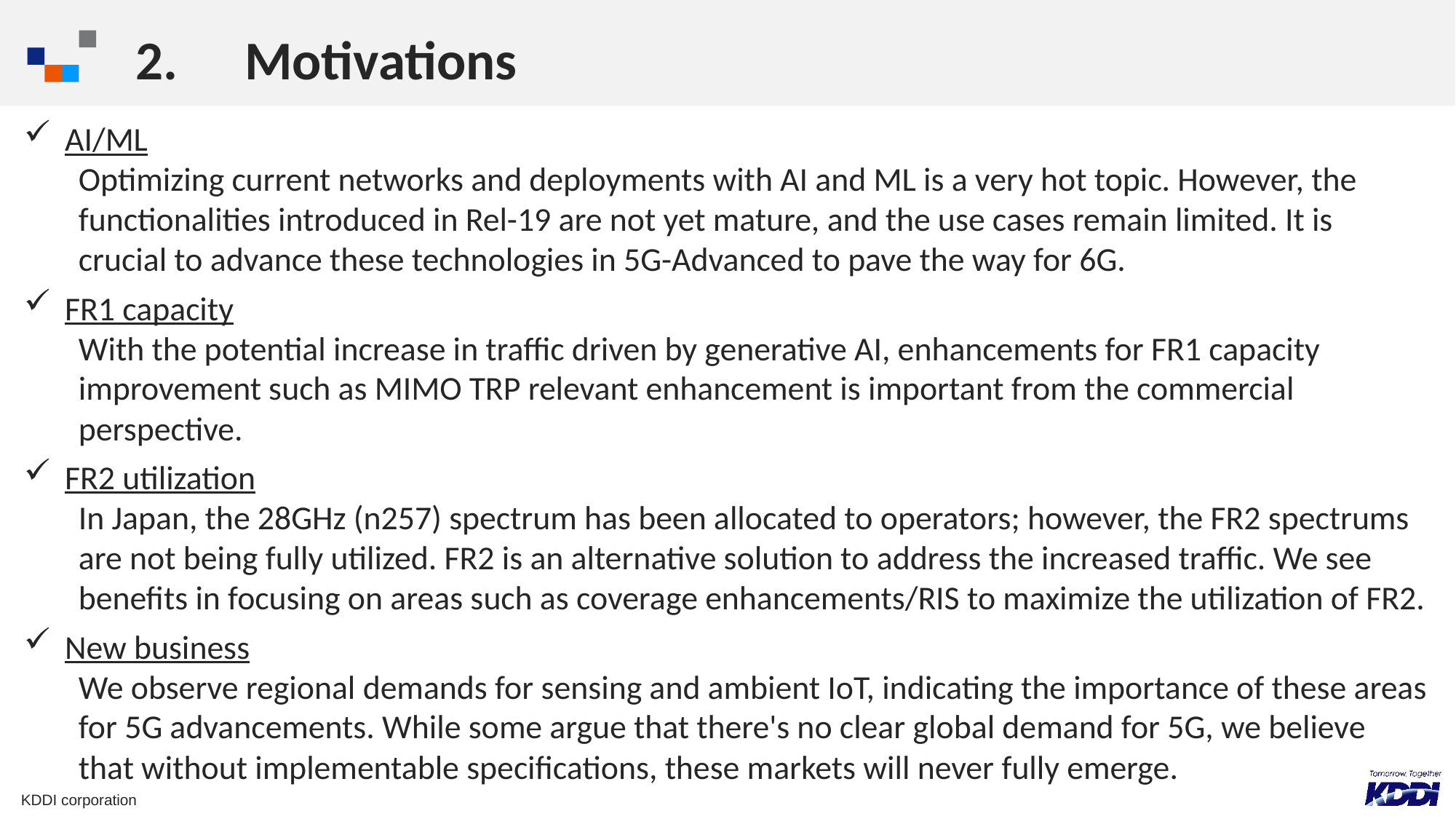

# 2.	Motivations
AI/ML
Optimizing current networks and deployments with AI and ML is a very hot topic. However, the functionalities introduced in Rel-19 are not yet mature, and the use cases remain limited. It is crucial to advance these technologies in 5G-Advanced to pave the way for 6G.
FR1 capacity
With the potential increase in traffic driven by generative AI, enhancements for FR1 capacity improvement such as MIMO TRP relevant enhancement is important from the commercial perspective.
FR2 utilization
In Japan, the 28GHz (n257) spectrum has been allocated to operators; however, the FR2 spectrums are not being fully utilized. FR2 is an alternative solution to address the increased traffic. We see benefits in focusing on areas such as coverage enhancements/RIS to maximize the utilization of FR2.
New business
We observe regional demands for sensing and ambient IoT, indicating the importance of these areas for 5G advancements. While some argue that there's no clear global demand for 5G, we believe that without implementable specifications, these markets will never fully emerge.